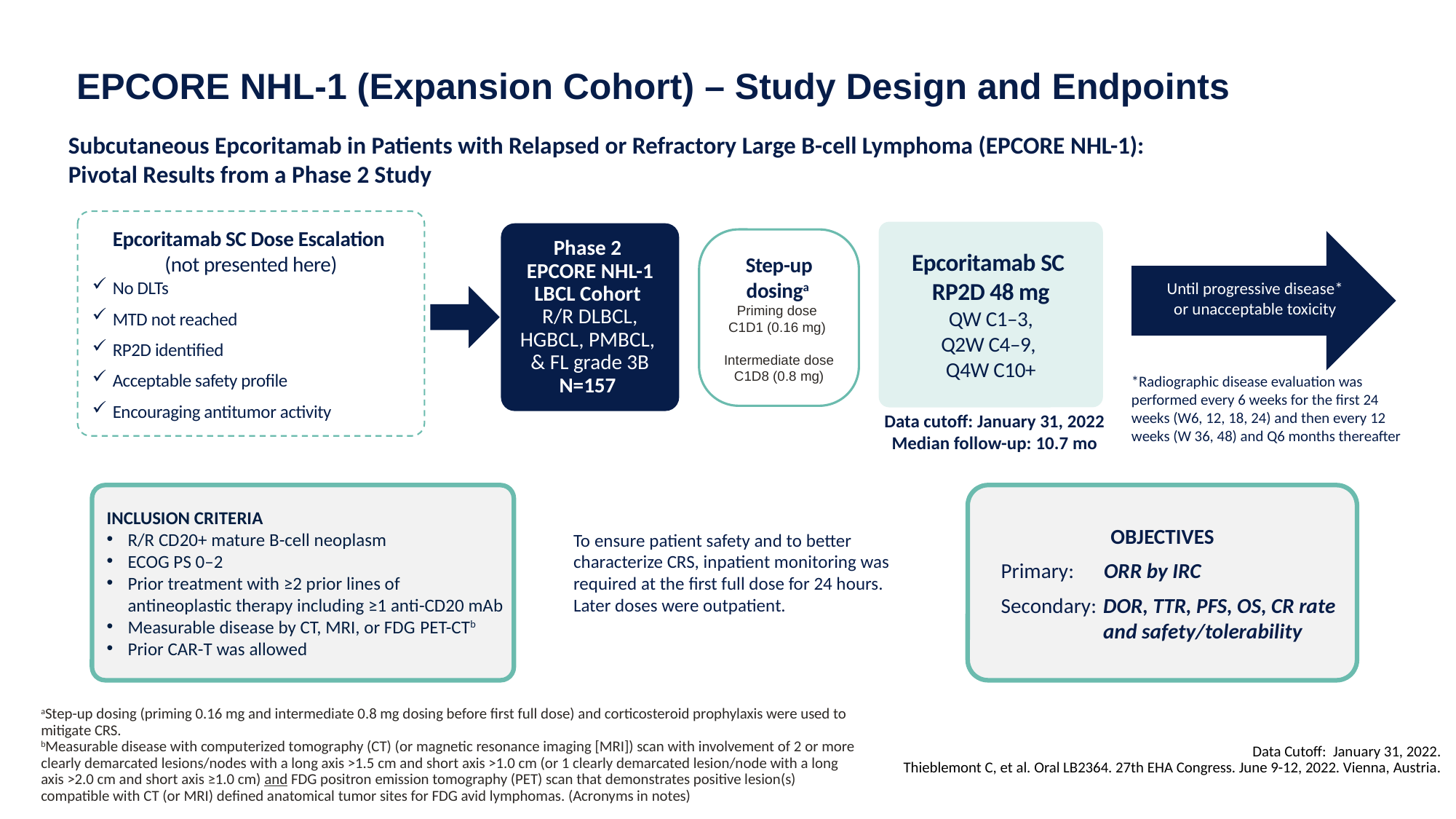

# EPCORE NHL-1 (Expansion Cohort) – Study Design and Endpoints
Subcutaneous Epcoritamab in Patients with Relapsed or Refractory Large B-cell Lymphoma (EPCORE NHL-1):  Pivotal Results from a Phase 2 Study
Epcoritamab SC Dose Escalation
(not presented here)
No DLTs
MTD not reached
RP2D identified
Acceptable safety profile
Encouraging antitumor activity
Epcoritamab SC
RP2D 48 mg
 QW C1–3,
Q2W C4–9,
Q4W C10+
Phase 2
EPCORE NHL-1
LBCL Cohort
R/R DLBCL, HGBCL, PMBCL,
& FL grade 3B
N=157
Step-up dosinga
Priming dose
C1D1 (0.16 mg)

Intermediate dose C1D8 (0.8 mg)

Until progressive disease*
or unacceptable toxicity

*Radiographic disease evaluation was performed every 6 weeks for the first 24 weeks (W6, 12, 18, 24) and then every 12 weeks (W 36, 48) and Q6 months thereafter
Data cutoff: January 31, 2022
Median follow-up: 10.7 mo
INCLUSION CRITERIA
R/R CD20+ mature B-cell neoplasm
ECOG PS 0–2
Prior treatment with ≥2 prior lines of antineoplastic therapy including ≥1 anti-CD20 mAb
Measurable disease by CT, MRI, or FDG PET-CTb
Prior CAR-T was allowed
OBJECTIVES
Primary: 	ORR by IRC
Secondary: 	DOR, TTR, PFS, OS, CR rate and safety/tolerability
To ensure patient safety and to better characterize CRS, inpatient monitoring was required at the first full dose for 24 hours.
Later doses were outpatient.
aStep-up dosing (priming 0.16 mg and intermediate 0.8 mg dosing before first full dose) and corticosteroid prophylaxis were used to mitigate CRS.
bMeasurable disease with computerized tomography (CT) (or magnetic resonance imaging [MRI]) scan with involvement of 2 or more clearly demarcated lesions/nodes with a long axis >1.5 cm and short axis >1.0 cm (or 1 clearly demarcated lesion/node with a long axis >2.0 cm and short axis ≥1.0 cm) and FDG positron emission tomography (PET) scan that demonstrates positive lesion(s) compatible with CT (or MRI) defined anatomical tumor sites for FDG avid lymphomas. (Acronyms in notes)
Data Cutoff:  January 31, 2022.
Thieblemont C, et al. Oral LB2364. 27th EHA Congress. June 9-12, 2022. Vienna, Austria.